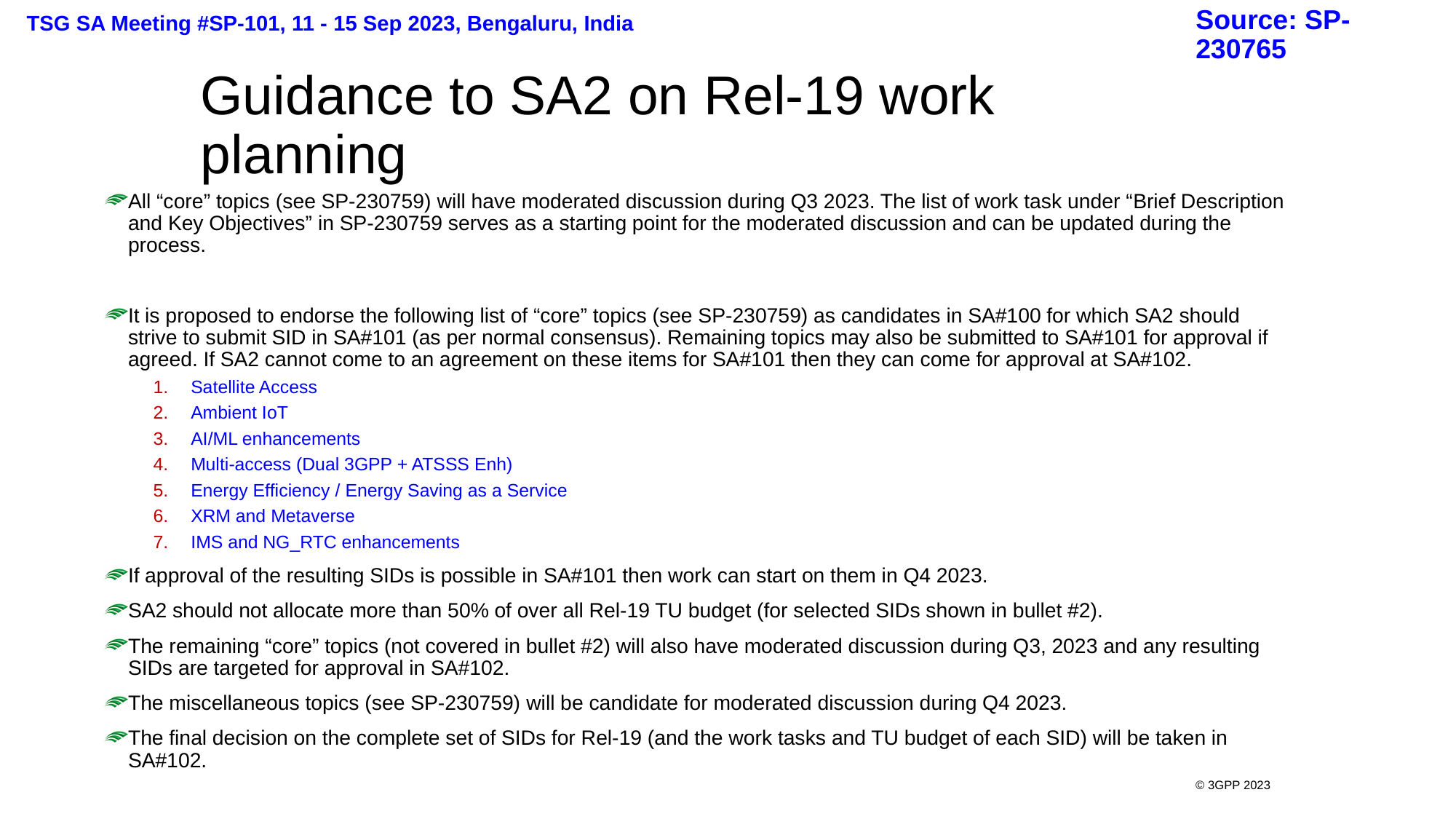

TSG SA Meeting #SP-101, 11 - 15 Sep 2023, Bengaluru, India
Source: SP-230765
# Guidance to SA2 on Rel-19 work planning
All “core” topics (see SP-230759) will have moderated discussion during Q3 2023. The list of work task under “Brief Description and Key Objectives” in SP-230759 serves as a starting point for the moderated discussion and can be updated during the process.

It is proposed to endorse the following list of “core” topics (see SP-230759) as candidates in SA#100 for which SA2 should strive to submit SID in SA#101 (as per normal consensus). Remaining topics may also be submitted to SA#101 for approval if agreed. If SA2 cannot come to an agreement on these items for SA#101 then they can come for approval at SA#102.
Satellite Access
Ambient IoT
AI/ML enhancements
Multi-access (Dual 3GPP + ATSSS Enh)
Energy Efficiency / Energy Saving as a Service
XRM and Metaverse
IMS and NG_RTC enhancements
If approval of the resulting SIDs is possible in SA#101 then work can start on them in Q4 2023.
SA2 should not allocate more than 50% of over all Rel-19 TU budget (for selected SIDs shown in bullet #2).
The remaining “core” topics (not covered in bullet #2) will also have moderated discussion during Q3, 2023 and any resulting SIDs are targeted for approval in SA#102.
The miscellaneous topics (see SP-230759) will be candidate for moderated discussion during Q4 2023.
The final decision on the complete set of SIDs for Rel-19 (and the work tasks and TU budget of each SID) will be taken in SA#102.